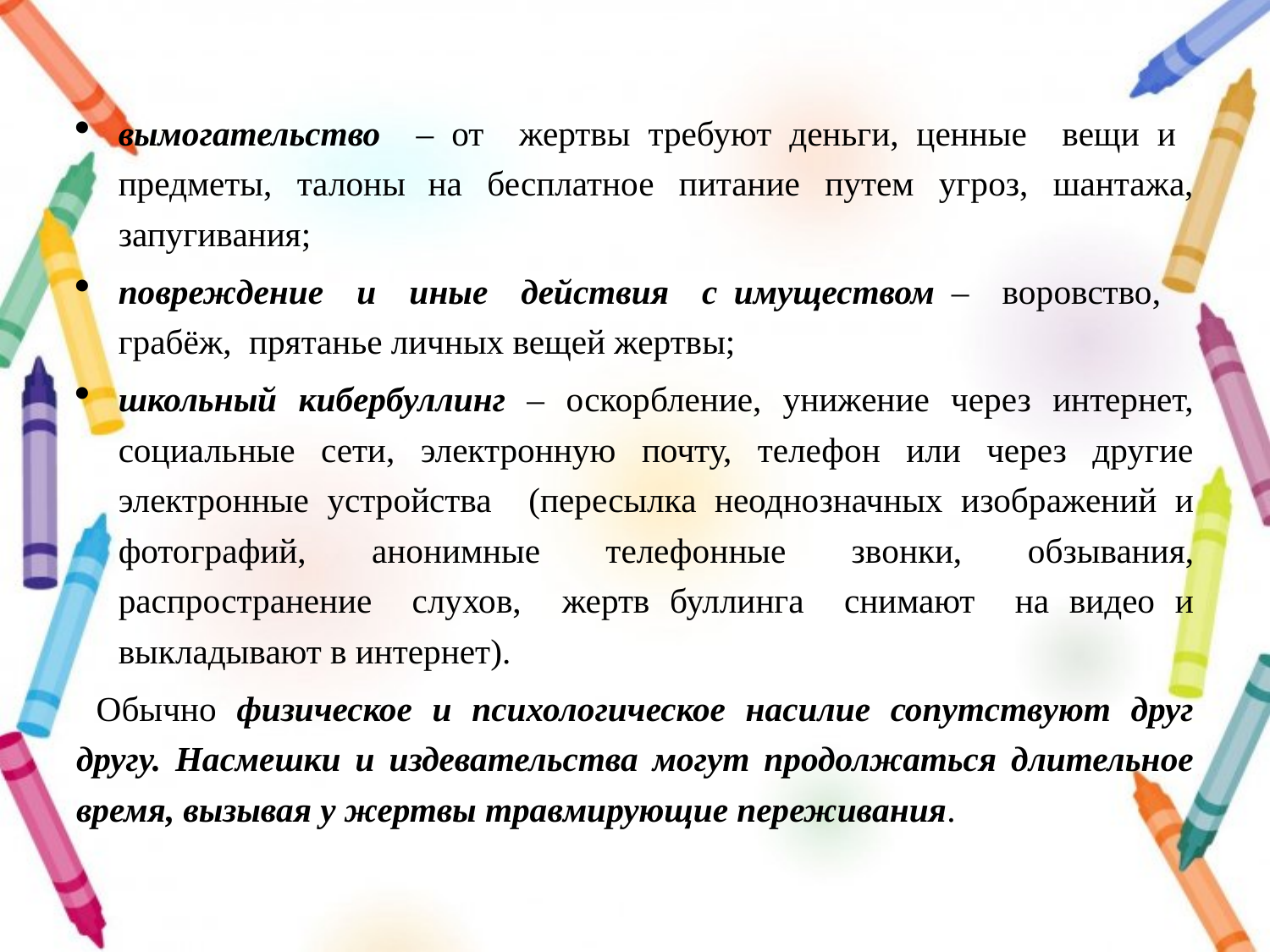

вымогательство  – от  жертвы требуют деньги, ценные  вещи и  предметы, талоны на бесплатное питание путем угроз, шантажа, запугивания;
повреждение  и  иные  действия  с имуществом –  воровство,   грабёж,  прятанье личных вещей жертвы;
школьный кибербуллинг – оскорбление, унижение через интернет, социальные сети, электронную почту, телефон или через другие электронные устройства  (пересылка неоднозначных изображений и фотографий, анонимные телефонные звонки, обзывания, распространение  слухов,  жертв буллинга  снимают  на видео и выкладывают в интернет).
 Обычно физическое и психологическое насилие сопутствуют друг другу. Насмешки и издевательства могут продолжаться длительное время, вызывая у жертвы травмирующие переживания.